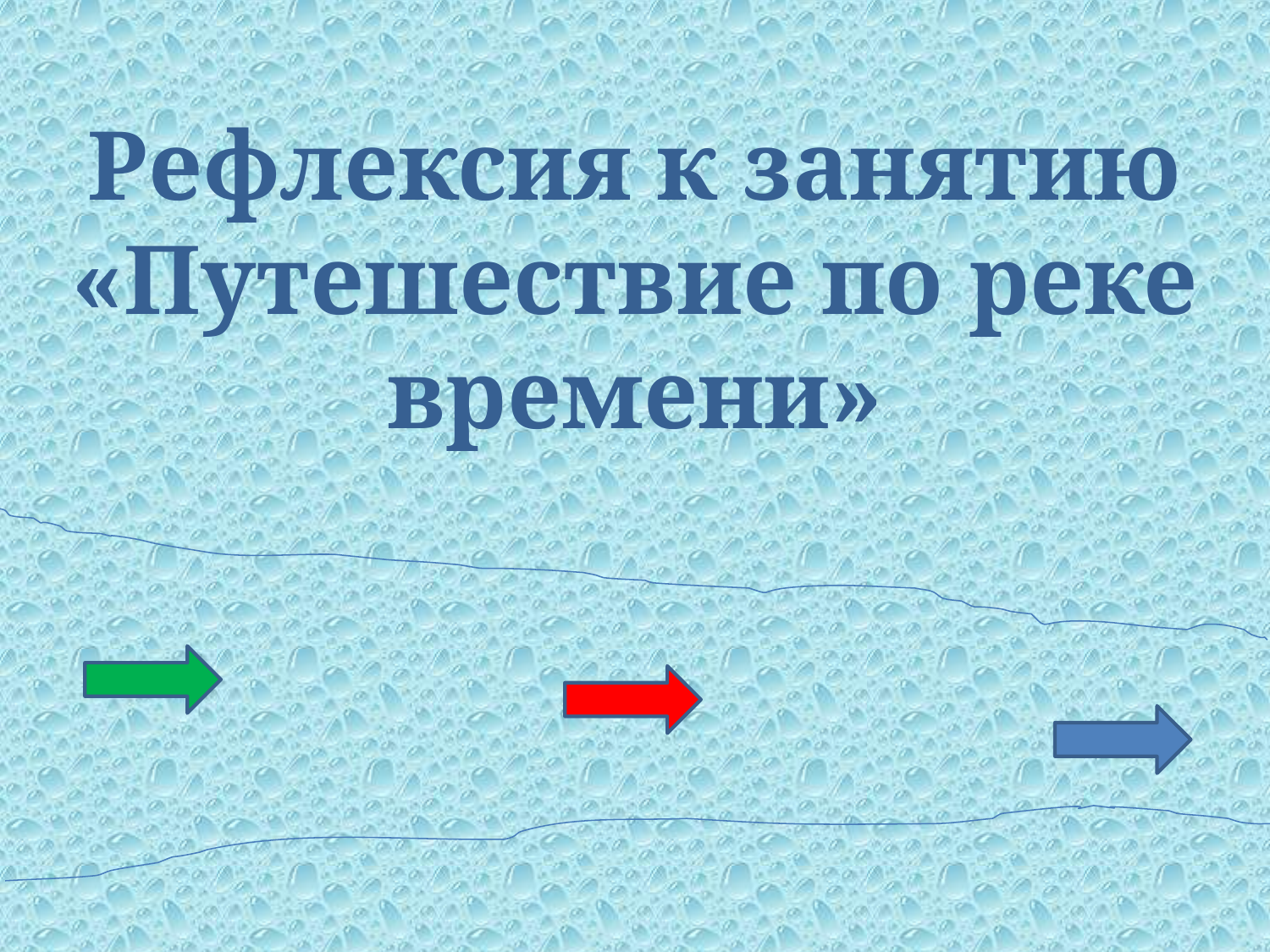

Рефлексия к занятию «Путешествие по реке времени»